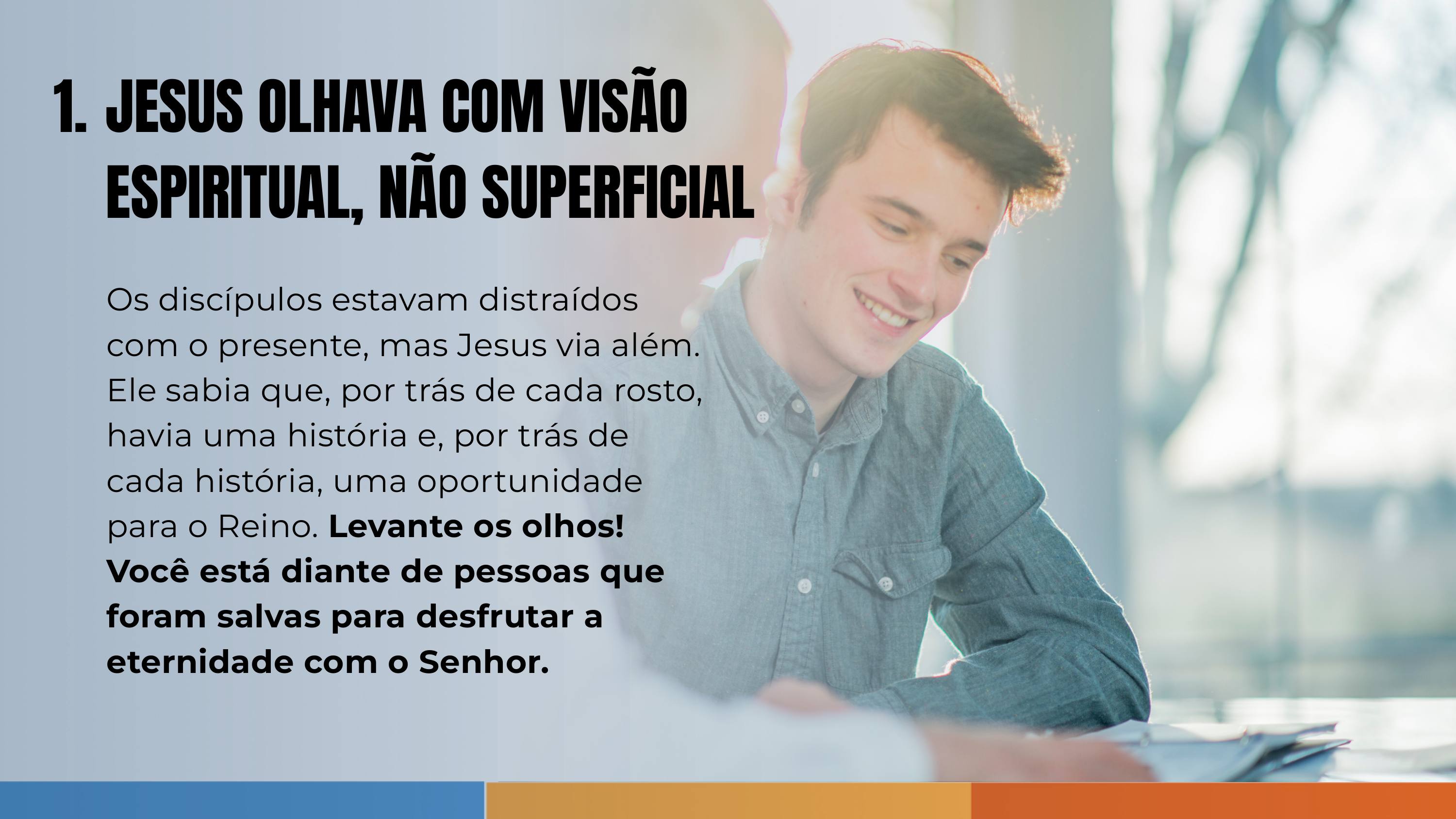

JESUS OLHAVA COM VISÃO ESPIRITUAL, NÃO SUPERFICIAL
Os discípulos estavam distraídos com o presente, mas Jesus via além. Ele sabia que, por trás de cada rosto, havia uma história e, por trás de cada história, uma oportunidade para o Reino. Levante os olhos! Você está diante de pessoas que foram salvas para desfrutar a eternidade com o Senhor.